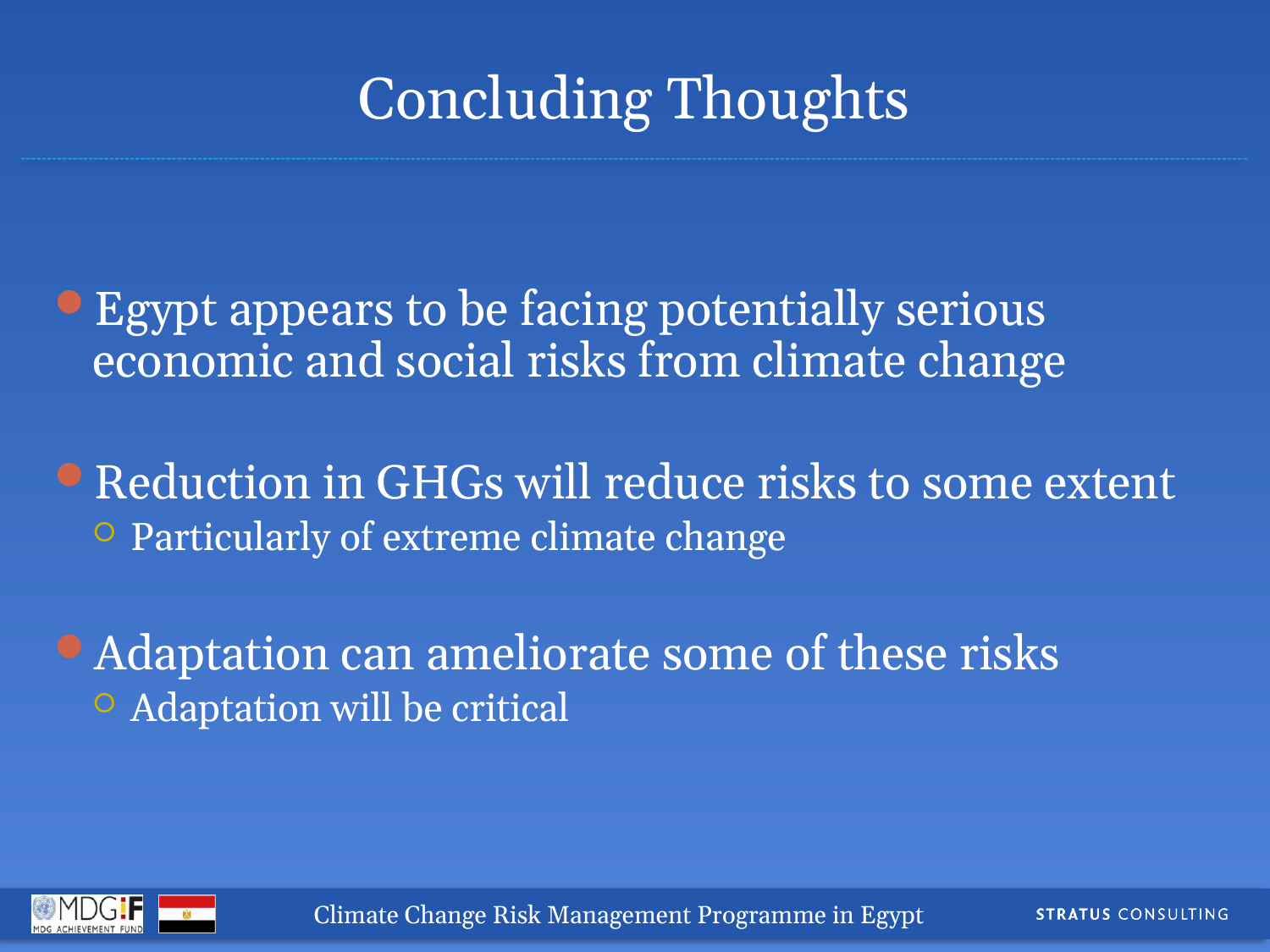

# Concluding Thoughts

Egypt appears to be facing potentially serious economic and social risks from climate change

Reduction in GHGs will reduce risks to some extent
Particularly of extreme climate change

Adaptation can ameliorate some of these risks
Adaptation will be critical